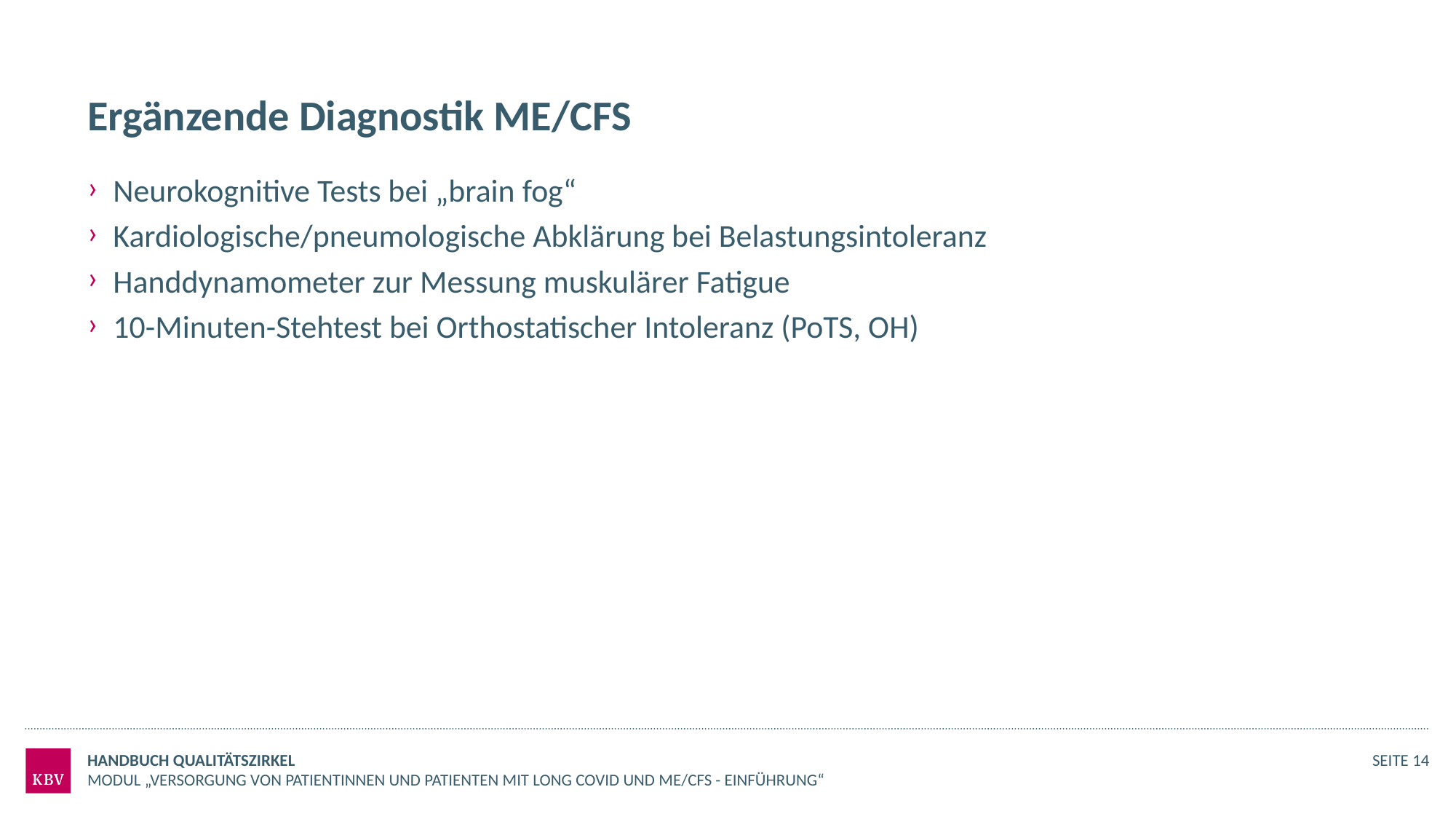

# Ergänzende Diagnostik ME/CFS
Neurokognitive Tests bei „brain fog“
Kardiologische/pneumologische Abklärung bei Belastungsintoleranz
Handdynamometer zur Messung muskulärer Fatigue
10-Minuten-Stehtest bei Orthostatischer Intoleranz (PoTS, OH)

Handbuch Qualitätszirkel
Seite 14
Modul „Versorgung von Patientinnen und Patienten mit Long COVID und ME/CFS - Einführung“